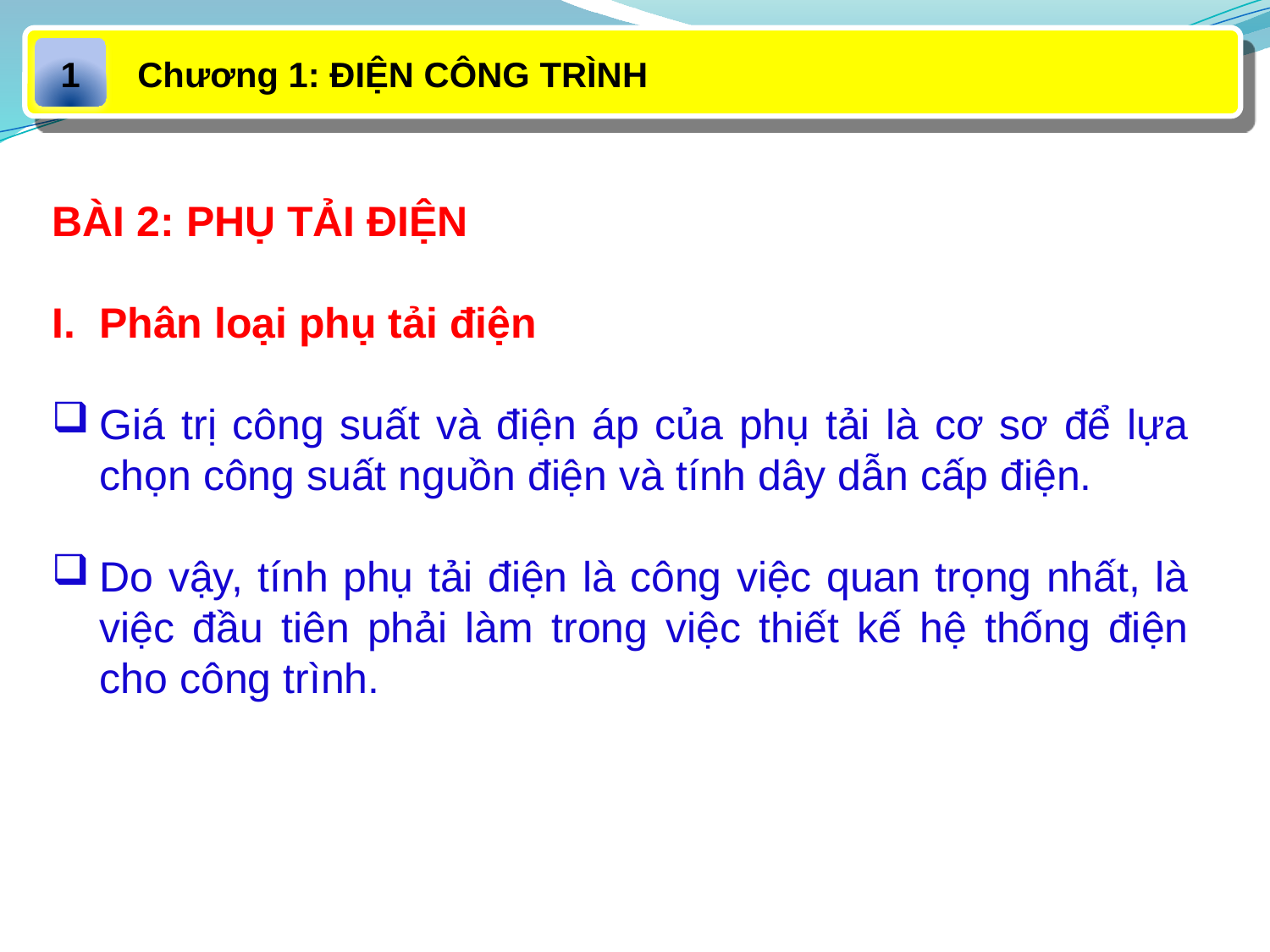

Chương 1: ĐIỆN CÔNG TRÌNH
1

BÀI 2: PHỤ TẢI ĐIỆN

I.  Phân loại phụ tải điện

Giá trị công suất và điện áp của phụ tải là cơ sơ để lựa chọn công suất nguồn điện và tính dây dẫn cấp điện.

Do vậy, tính phụ tải điện là công việc quan trọng nhất, là việc đầu tiên phải làm trong việc thiết kế hệ thống điện cho công trình.